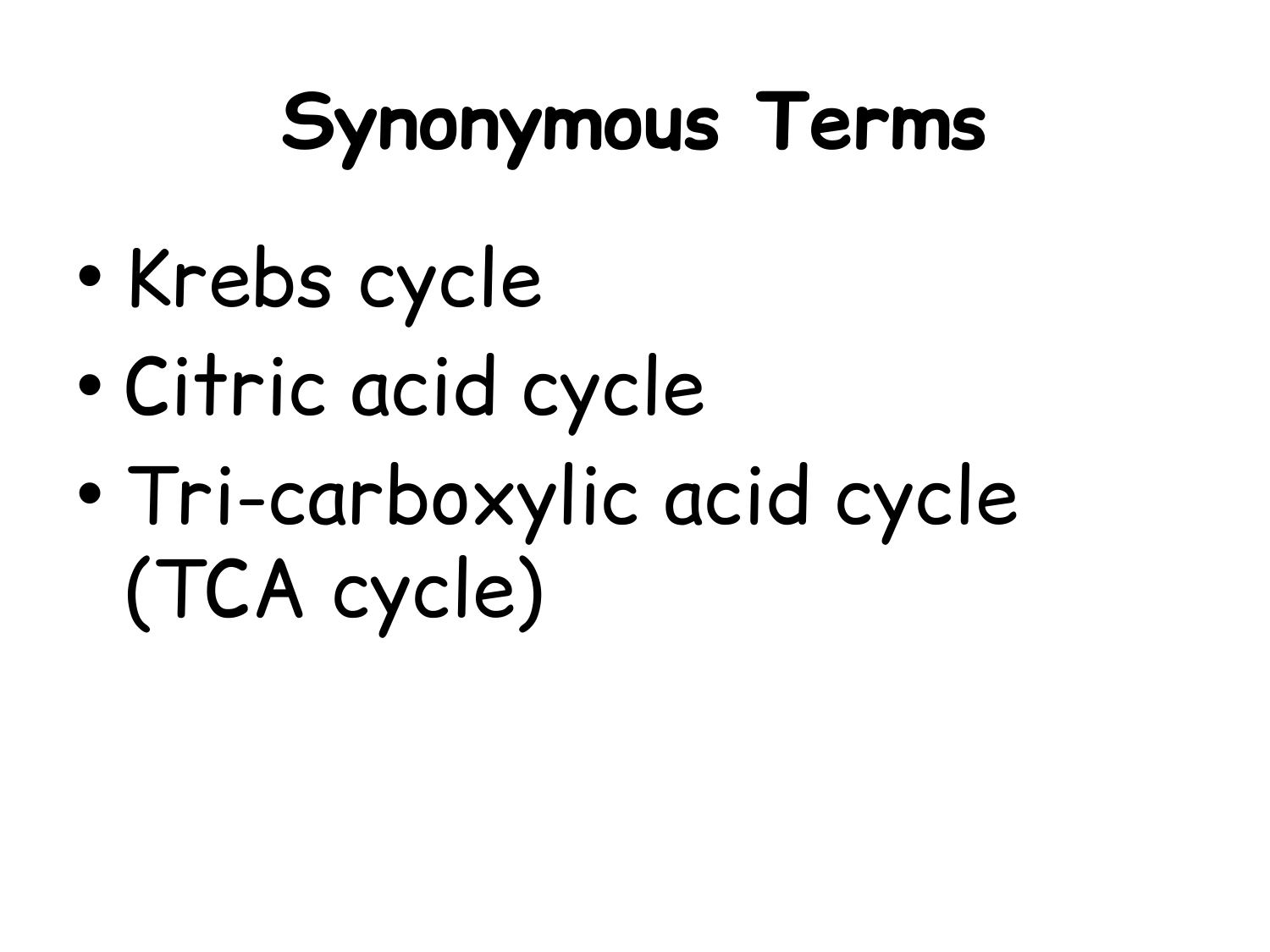

# Synonymous Terms
Krebs cycle
Citric acid cycle
Tri-carboxylic acid cycle (TCA cycle)